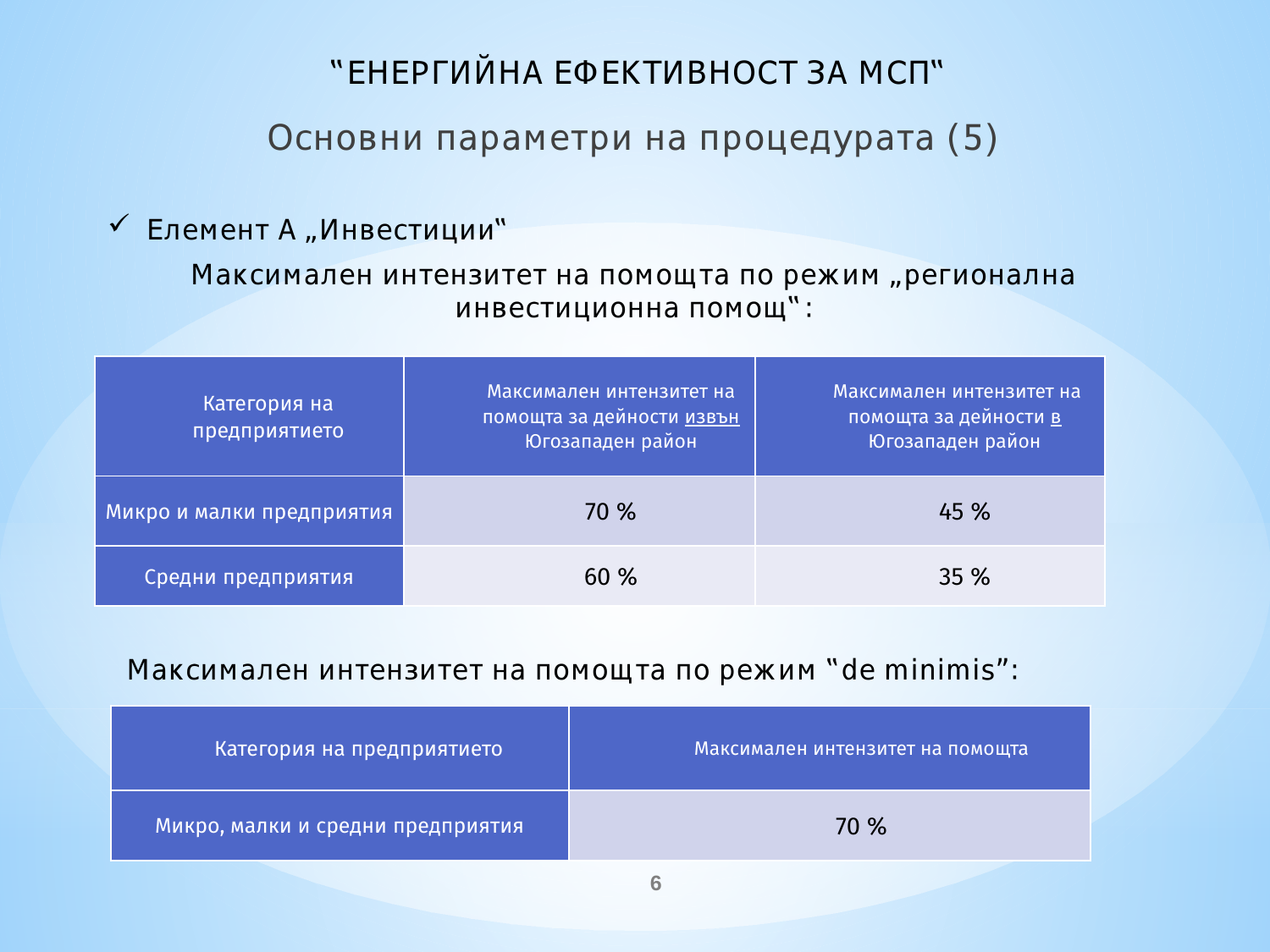

# “ЕНЕРГИЙНА ЕФЕКТИВНОСТ ЗА МСП“

Основни параметри на процедурата (5)

Елемент А „Инвестиции“
Максимален интензитет на помощта по режим „регионална инвестиционна помощ“:
| Категория на предприятието | Максимален интензитет на помощта за дейности извън Югозападен район | Максимален интензитет на помощта за дейности в Югозападен район |
| --- | --- | --- |
| Микро и малки предприятия | 70 % | 45 % |
| Средни предприятия | 60 % | 35 % |
Максимален интензитет на помощта по режим “de minimis”:
| Категория на предприятието | Максимален интензитет на помощта |
| --- | --- |
| Микро, малки и средни предприятия | 70 % |
6